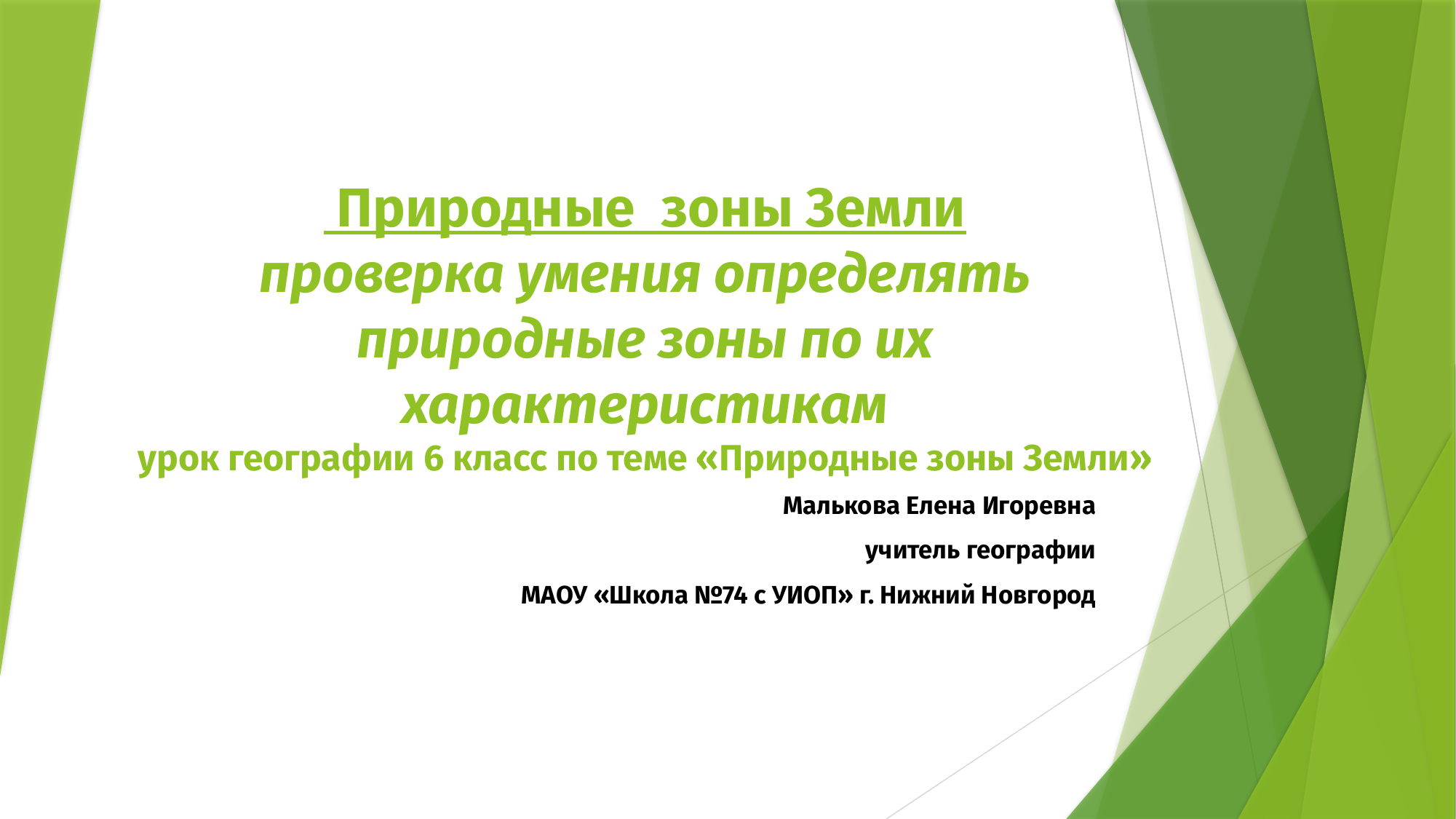

# Природные  зоны Земли проверка умения определять природные зоны по их характеристикам урок географии 6 класс по теме «Природные зоны Земли»
Малькова Елена Игоревна
учитель географии
МАОУ «Школа №74 с УИОП» г. Нижний Новгород